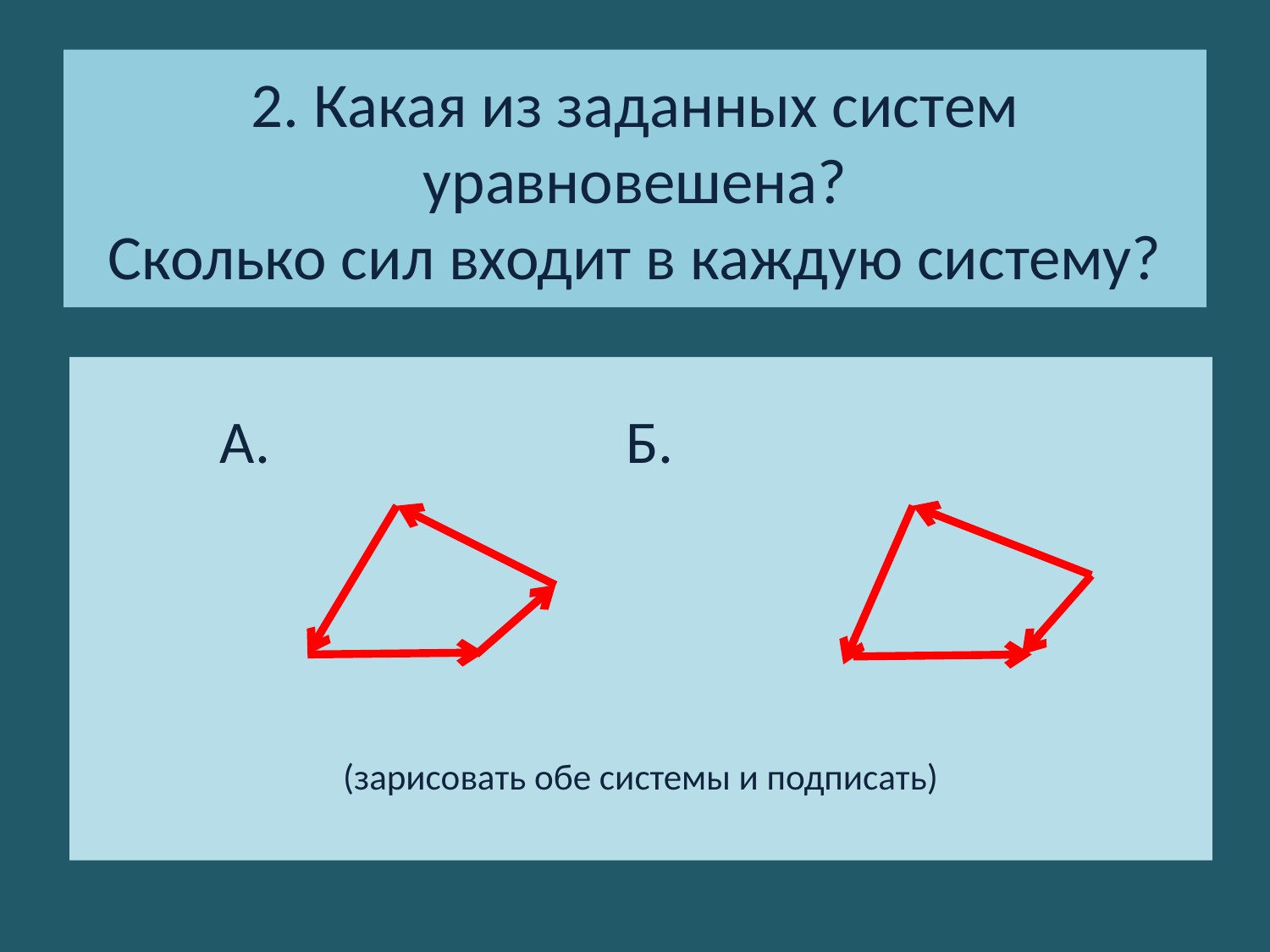

# 2. Какая из заданных систем уравновешена? Сколько сил входит в каждую систему?

          А.                          Б.

(зарисовать обе системы и подписать)